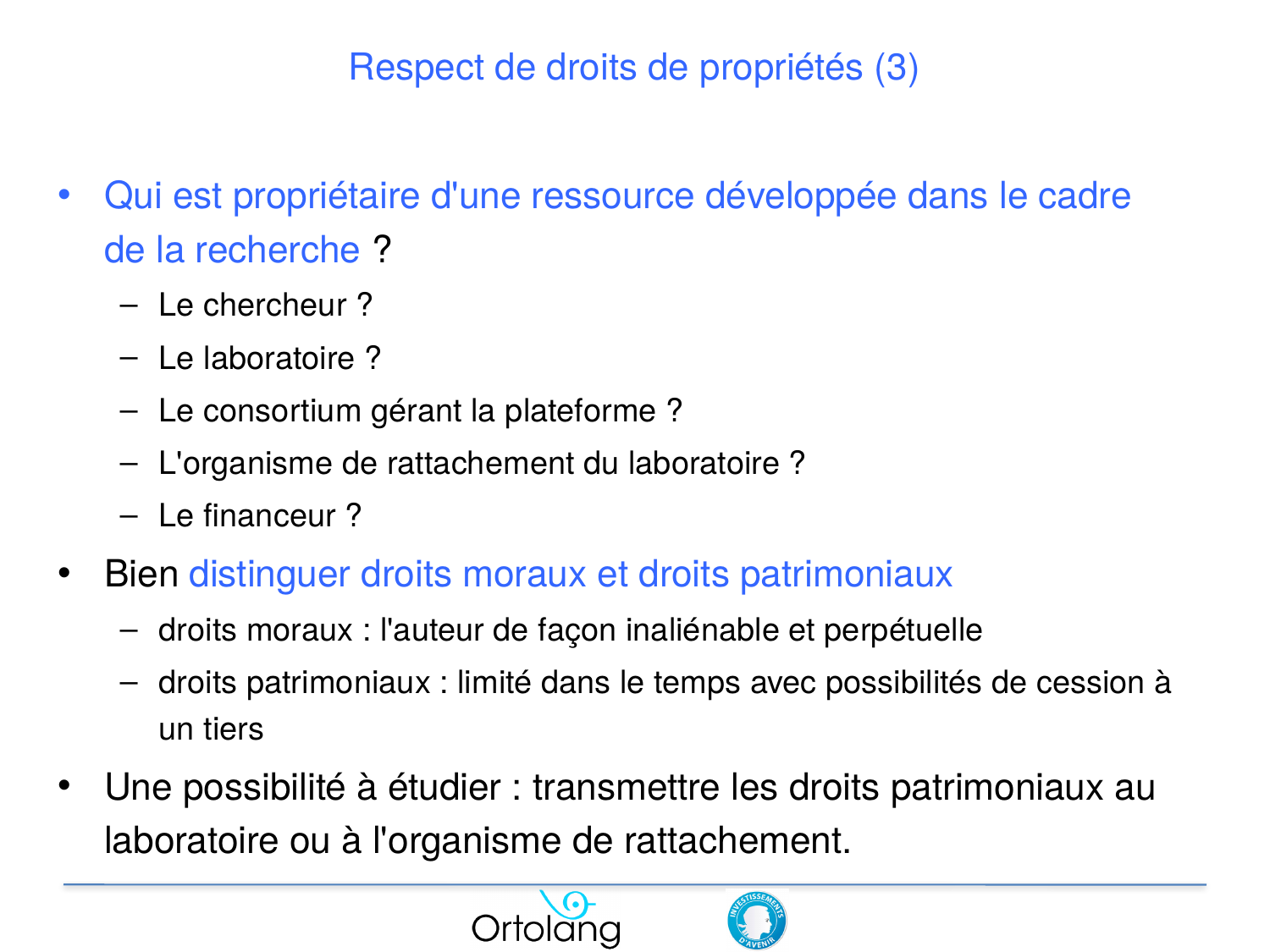

# Respect de droits de propriétés (3)
Qui est propriétaire d'une ressource développée dans le cadre de la recherche ?
Le chercheur ?
Le laboratoire ?
Le consortium gérant la plateforme ?
L'organisme de rattachement du laboratoire ?
Le financeur ?
Bien distinguer droits moraux et droits patrimoniaux
droits moraux : l'auteur de façon inaliénable et perpétuelle
droits patrimoniaux : limité dans le temps avec possibilités de cession à un tiers
Une possibilité à étudier : transmettre les droits patrimoniaux au laboratoire ou à l'organisme de rattachement.